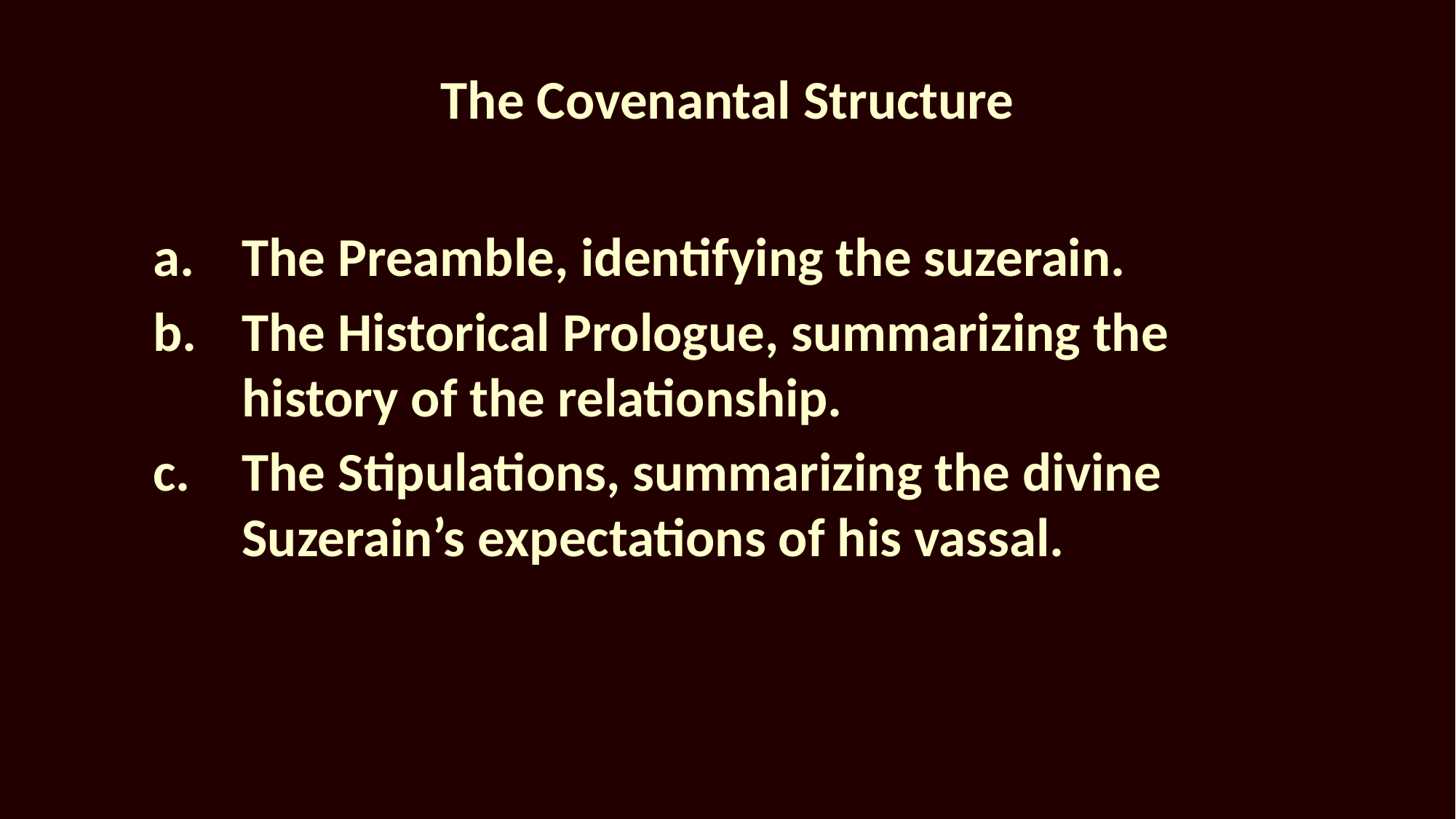

# The Covenantal Structure
The Preamble, identifying the suzerain.
The Historical Prologue, summarizing the history of the relationship.
The Stipulations, summarizing the divine Suzerain’s expectations of his vassal.